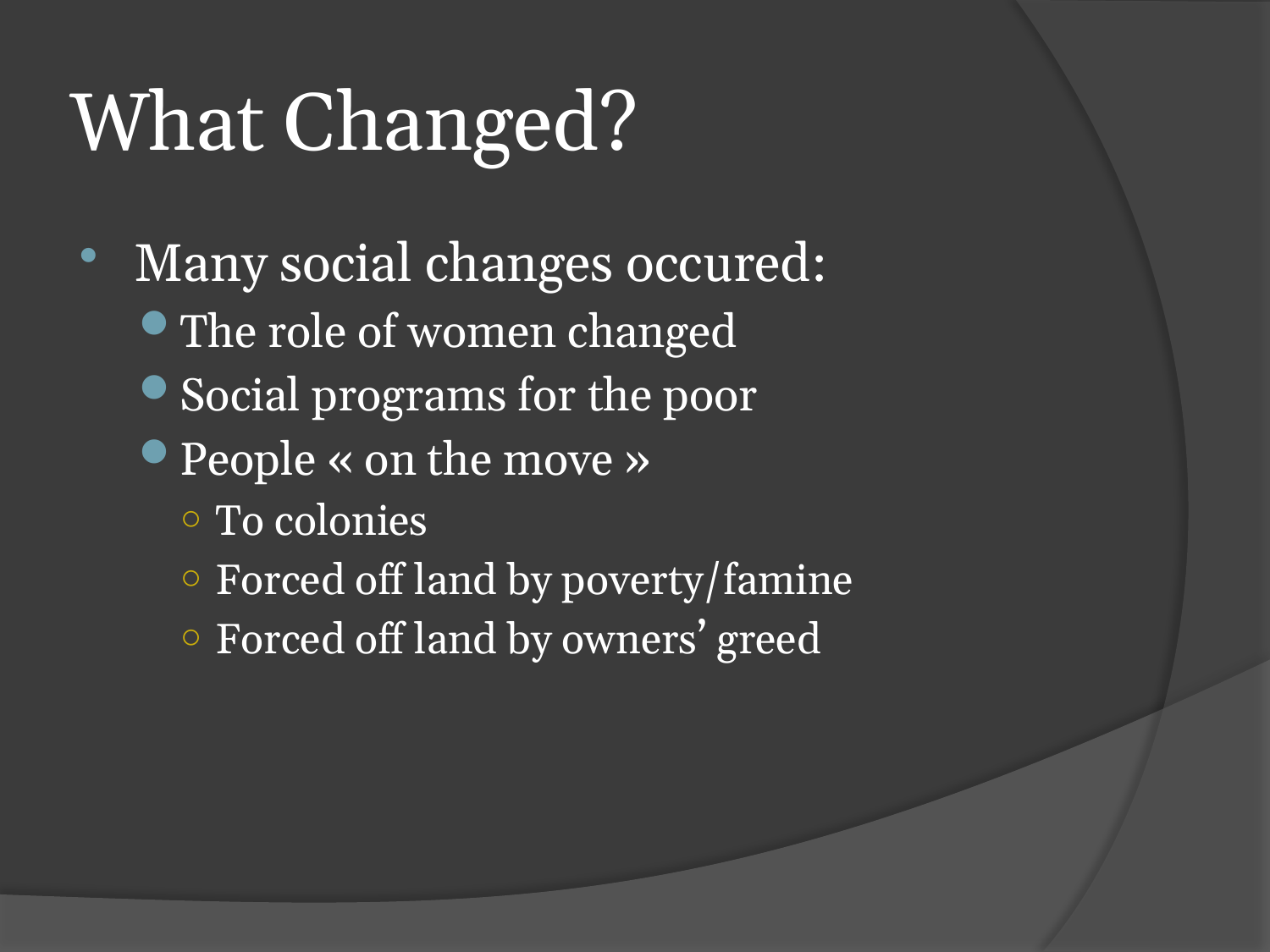

# What Changed?
Many social changes occured:
The role of women changed
Social programs for the poor
People « on the move »
To colonies
Forced off land by poverty/famine
Forced off land by owners’ greed